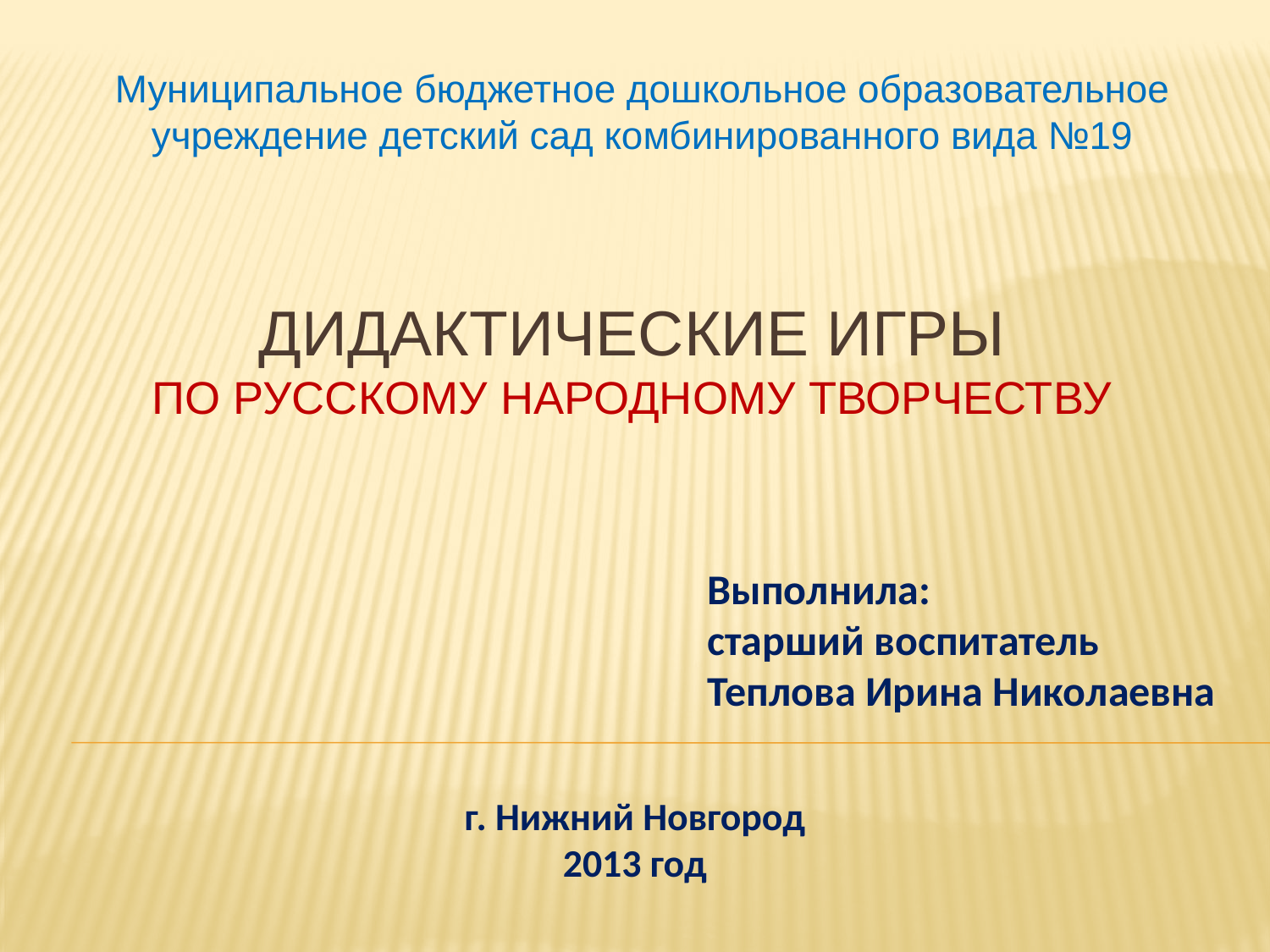

Муниципальное бюджетное дошкольное образовательное учреждение детский сад комбинированного вида №19
# ДИДАКТИЧЕСКИЕ ИГРЫ по русскому народному творчеству
Выполнила:
старший воспитатель
Теплова Ирина Николаевна
г. Нижний Новгород
2013 год